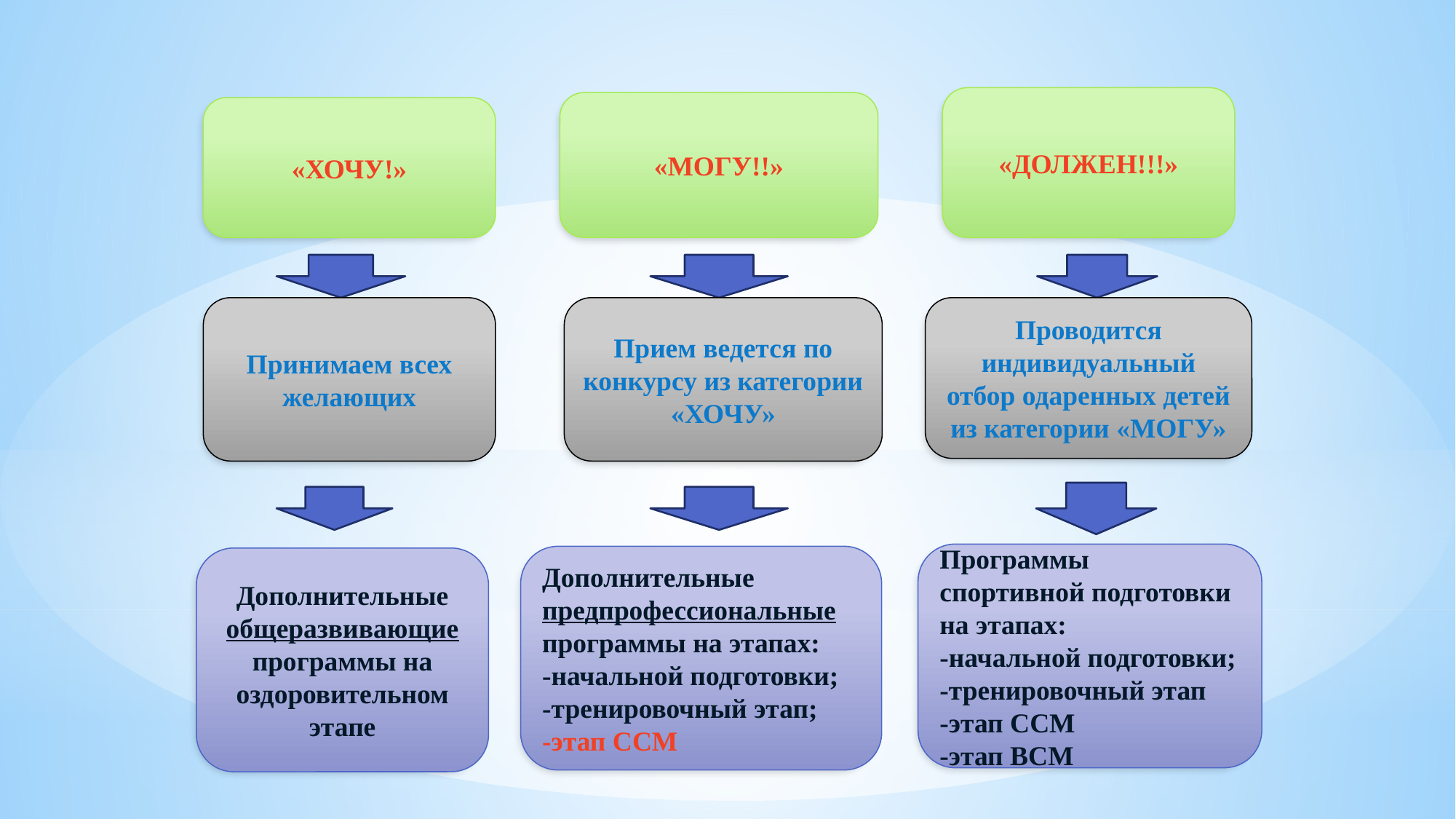

«ДОЛЖЕН!!!»
«МОГУ!!»
«ХОЧУ!»

Проводится индивидуальный отбор одаренных детей из категории «МОГУ»

Принимаем всех желающих

Прием ведется по конкурсу из категории «ХОЧУ»

Программы спортивной подготовки на этапах:
-начальной подготовки;
-тренировочный этап
-этап ССМ
-этап ВСМ

Дополнительные предпрофессиональные программы на этапах:
-начальной подготовки;
-тренировочный этап;
-этап ССМ
Дополнительные общеразвивающие программы на оздоровительном этапе